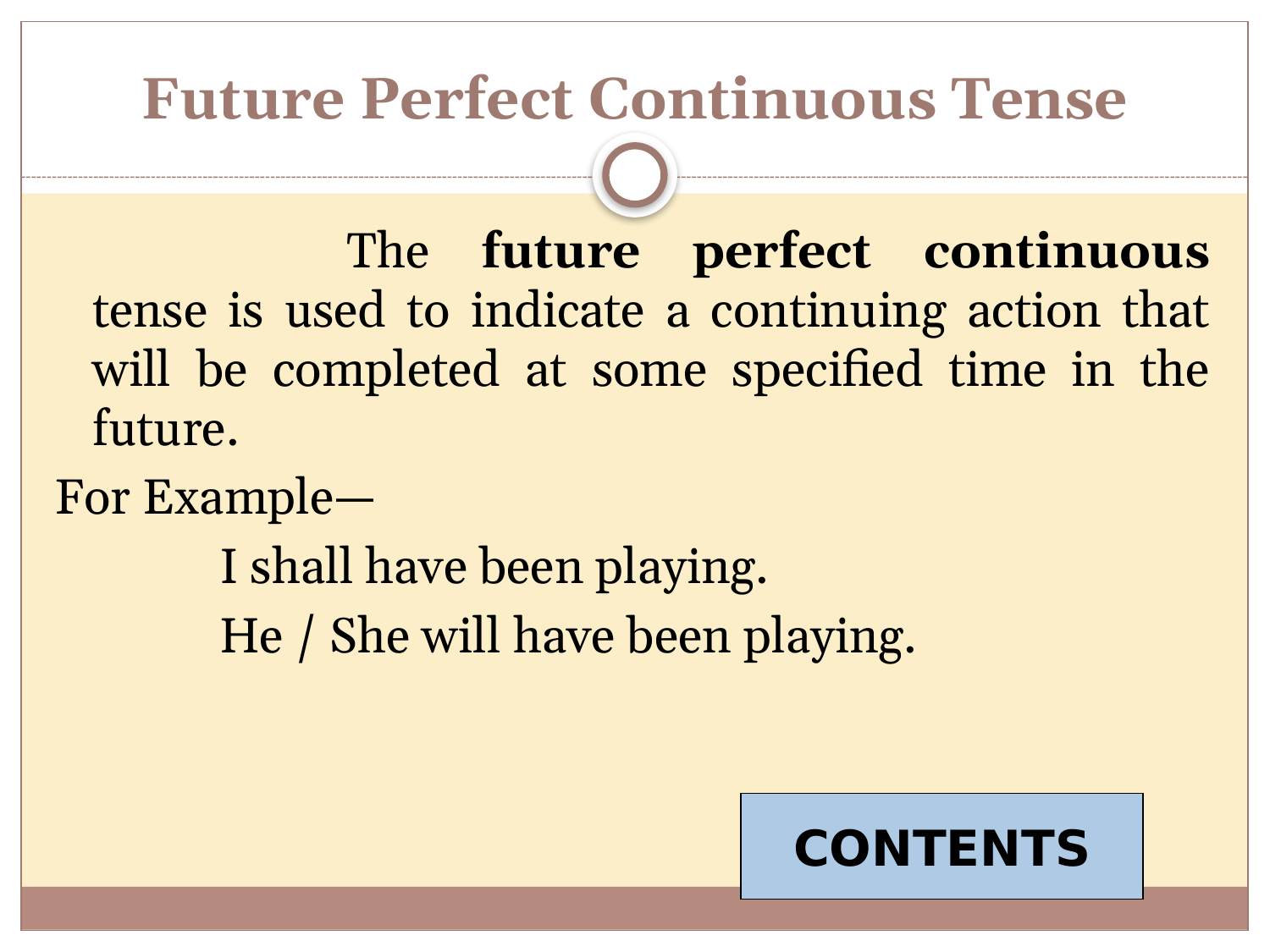

# Future Perfect Continuous Tense
			The future perfect continuous tense is used to indicate a continuing action that will be completed at some specified time in the future.
For Example—
		I shall have been playing.
		He / She will have been playing.

CONTENTS